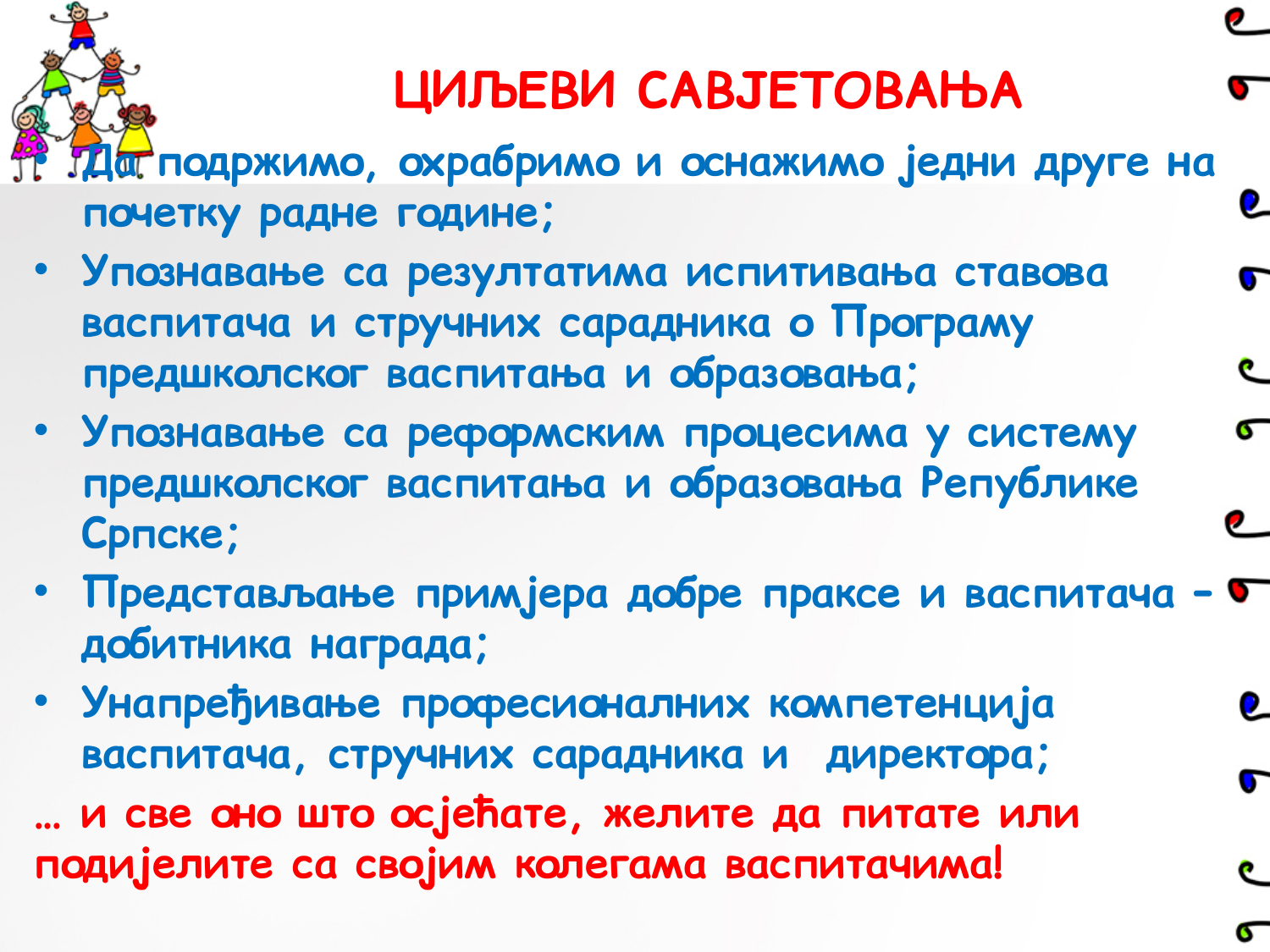

# ЦИЉЕВИ САВЈЕТОВАЊА
Да подржимо, охрабримо и оснажимо једни друге на почетку радне године;
Упознавање са резултатима испитивања ставова васпитача и стручних сарадника о Програму предшколског васпитања и образовања;
Упознавање са реформским процесима у систему предшколског васпитања и образовања Републике Српске;
Представљање примјера добре праксе и васпитача – добитника награда;
Унапређивање професионалних компетенција васпитача, стручних сарадника и  директора;
… и све оно што осјећате, желите да питате или подијелите са својим колегама васпитачима!